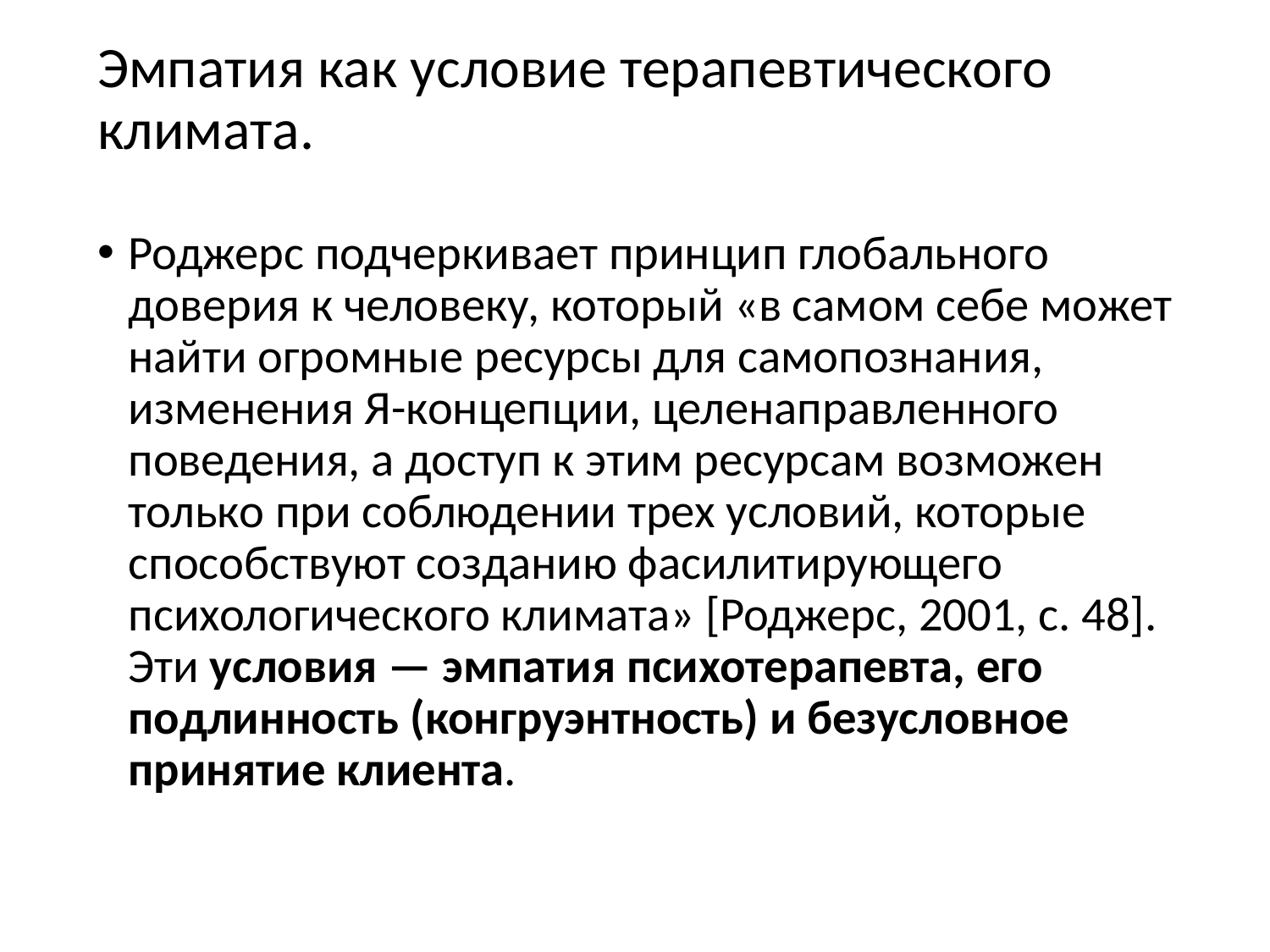

# Эмпатия как условие терапевтического климата.
Роджерс подчеркивает принцип глобального доверия к человеку, который «в самом себе может найти огромные ресурсы для самопознания, изменения Я-концепции, целенаправленного поведения, а доступ к этим ресурсам возможен только при соблюдении трех условий, которые способствуют созданию фасилитирующего психологического климата» [Роджерс, 2001, с. 48]. Эти условия — эмпатия психотерапевта, его подлинность (конгруэнтность) и безусловное принятие клиента.